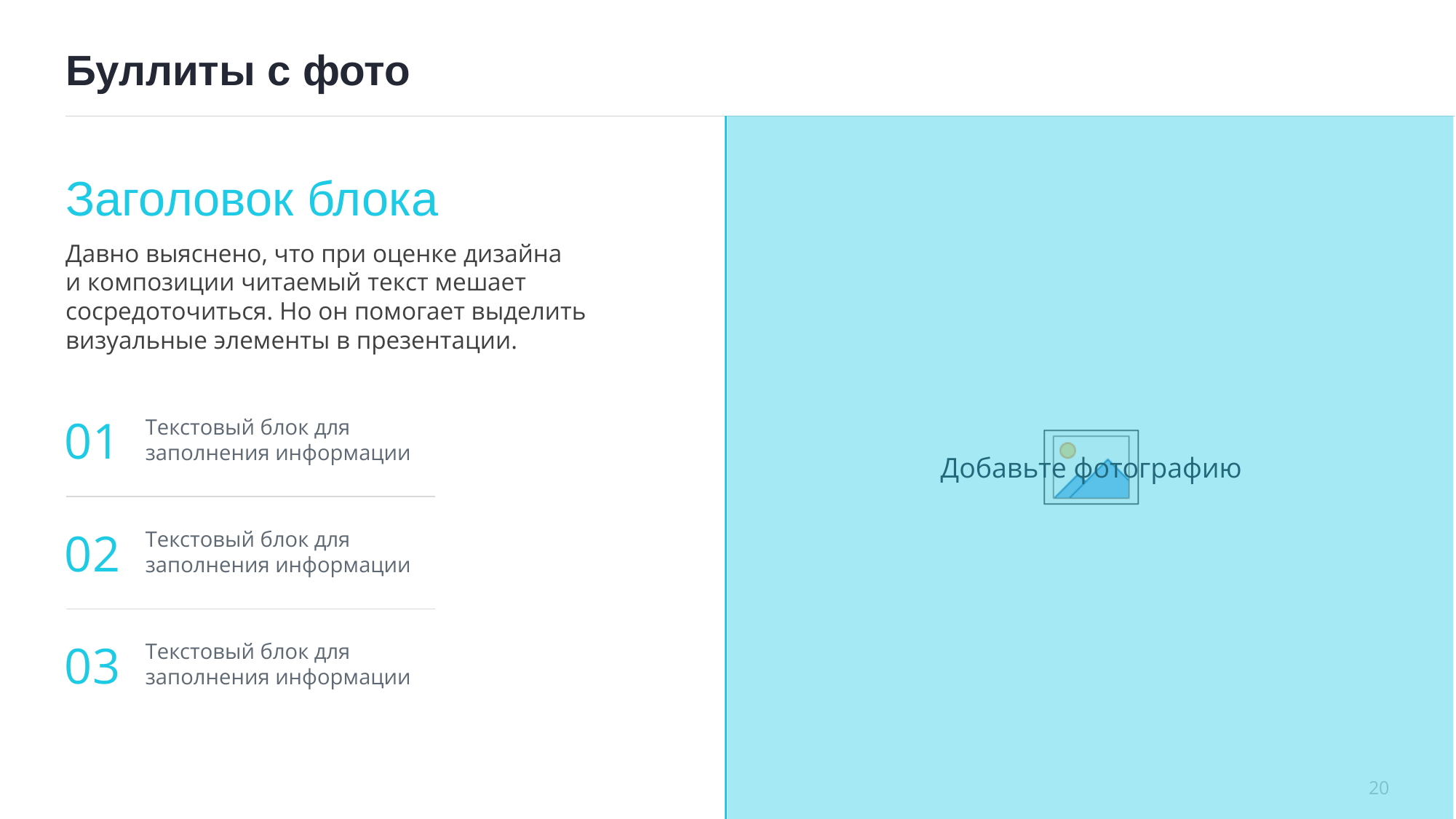

# Буллиты с фото

Заголовок блока
Давно выяснено, что при оценке дизайна и композиции читаемый текст мешает сосредоточиться. Но он помогает выделить визуальные элементы в презентации.
01
Текстовый блок для
заполнения информации
02
Текстовый блок для
заполнения информации
03
Текстовый блок для
заполнения информации
20